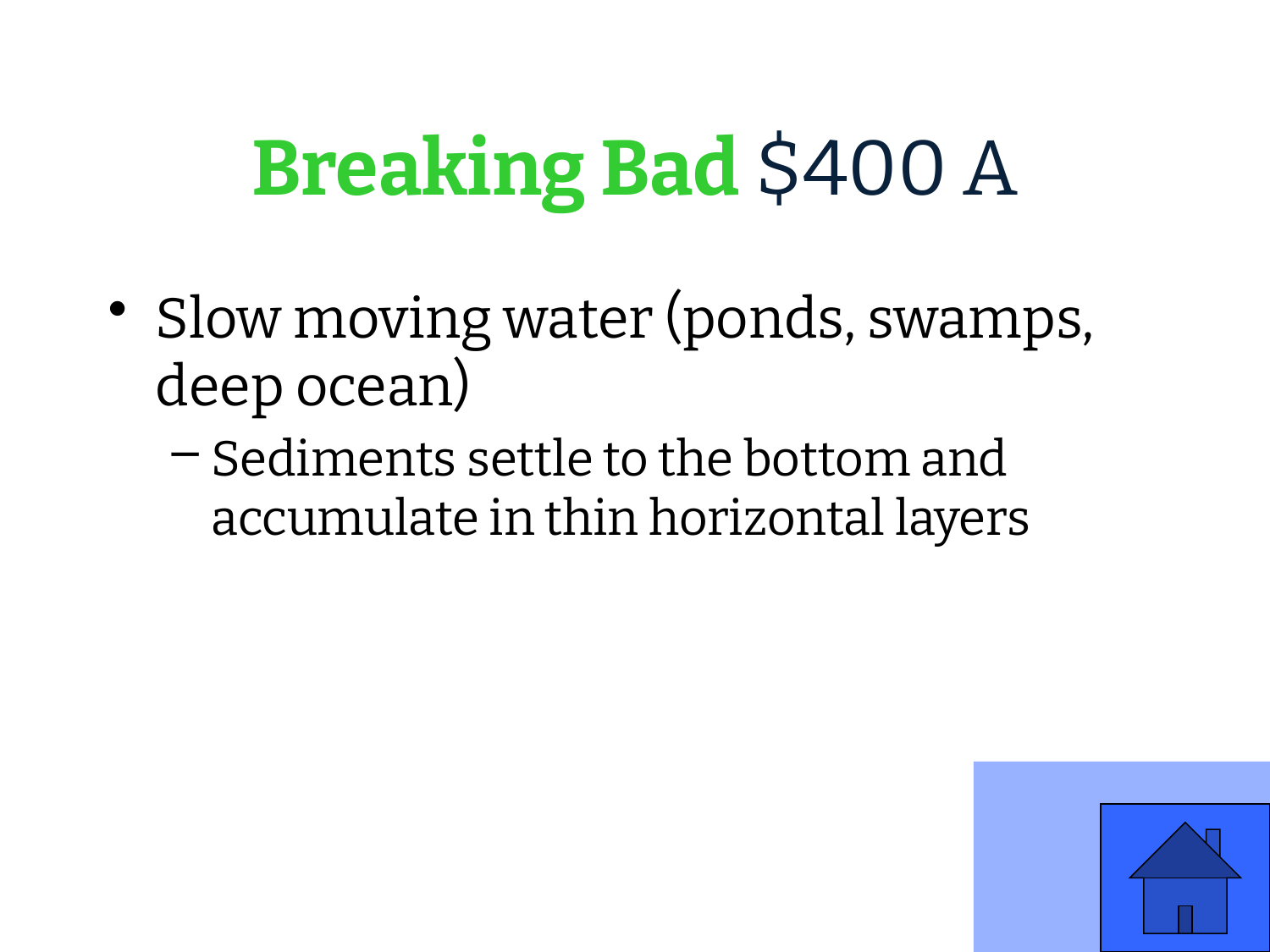

# Breaking Bad $400 A
Slow moving water (ponds, swamps, deep ocean)
Sediments settle to the bottom and accumulate in thin horizontal layers